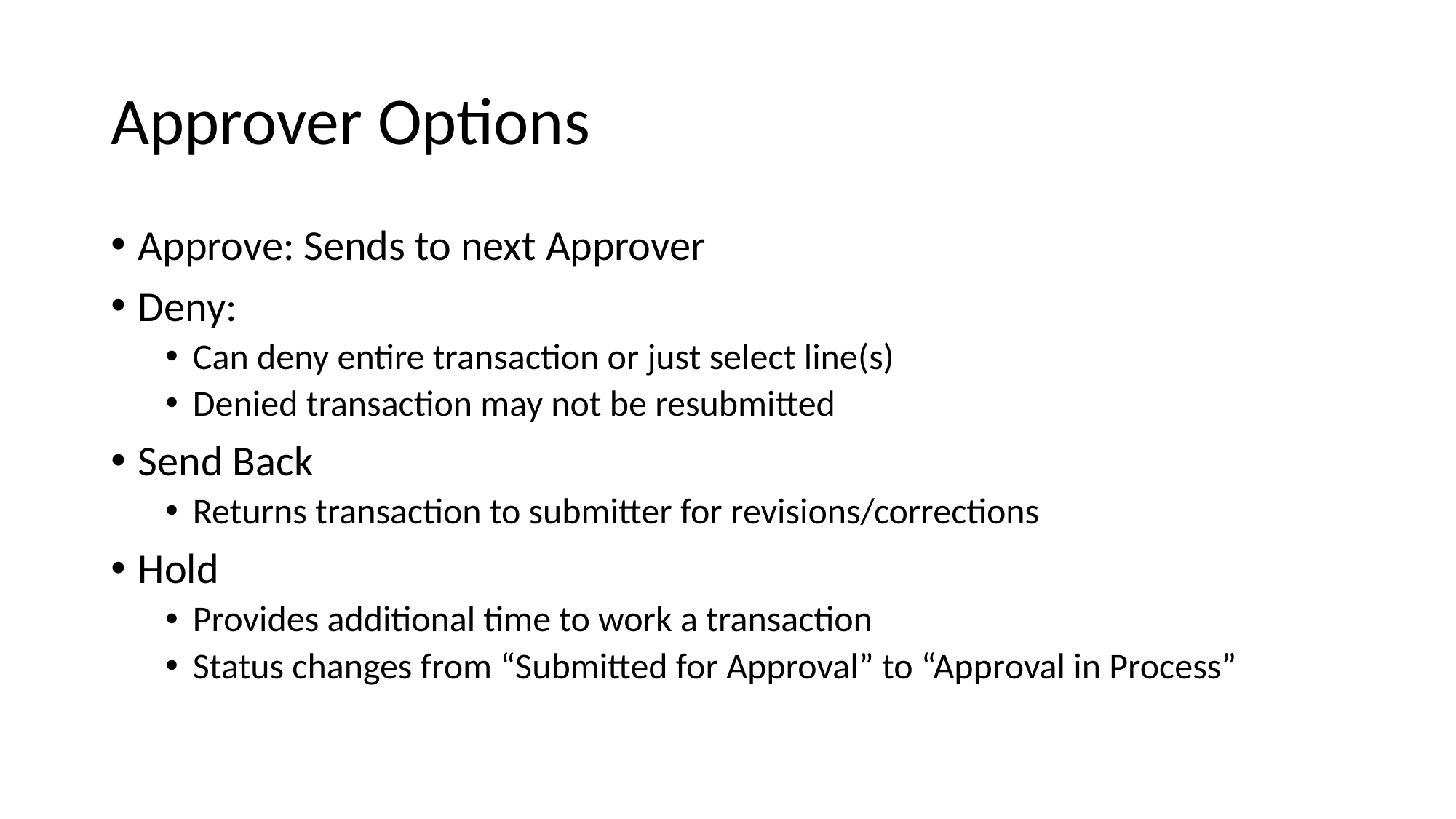

# Approver Options
Approve: Sends to next Approver
Deny:
Can deny entire transaction or just select line(s)
Denied transaction may not be resubmitted
Send Back
Returns transaction to submitter for revisions/corrections
Hold
Provides additional time to work a transaction
Status changes from “Submitted for Approval” to “Approval in Process”